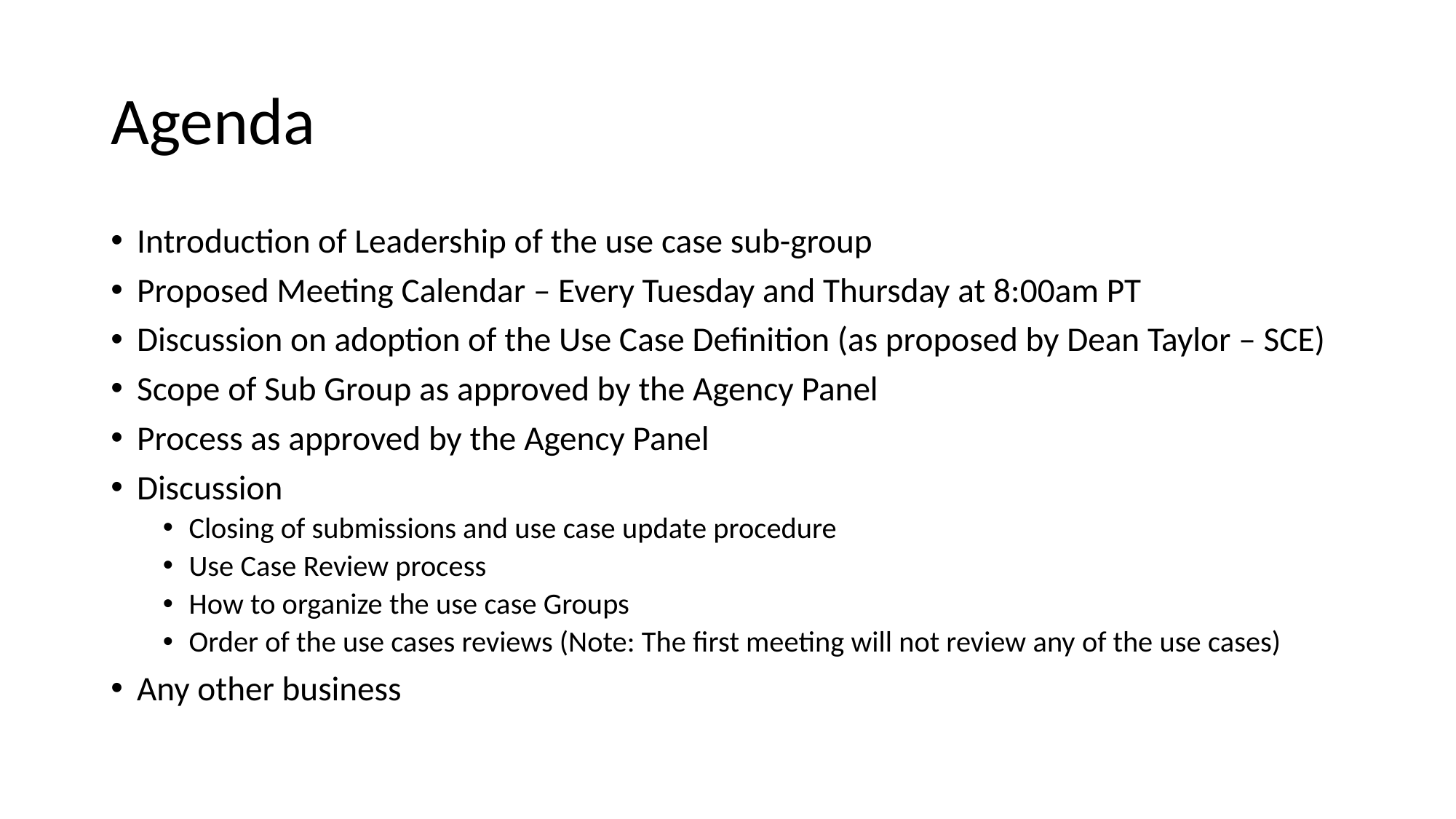

# Agenda
Introduction of Leadership of the use case sub-group
Proposed Meeting Calendar – Every Tuesday and Thursday at 8:00am PT
Discussion on adoption of the Use Case Definition (as proposed by Dean Taylor – SCE)
Scope of Sub Group as approved by the Agency Panel
Process as approved by the Agency Panel
Discussion
Closing of submissions and use case update procedure
Use Case Review process
How to organize the use case Groups
Order of the use cases reviews (Note: The first meeting will not review any of the use cases)
Any other business